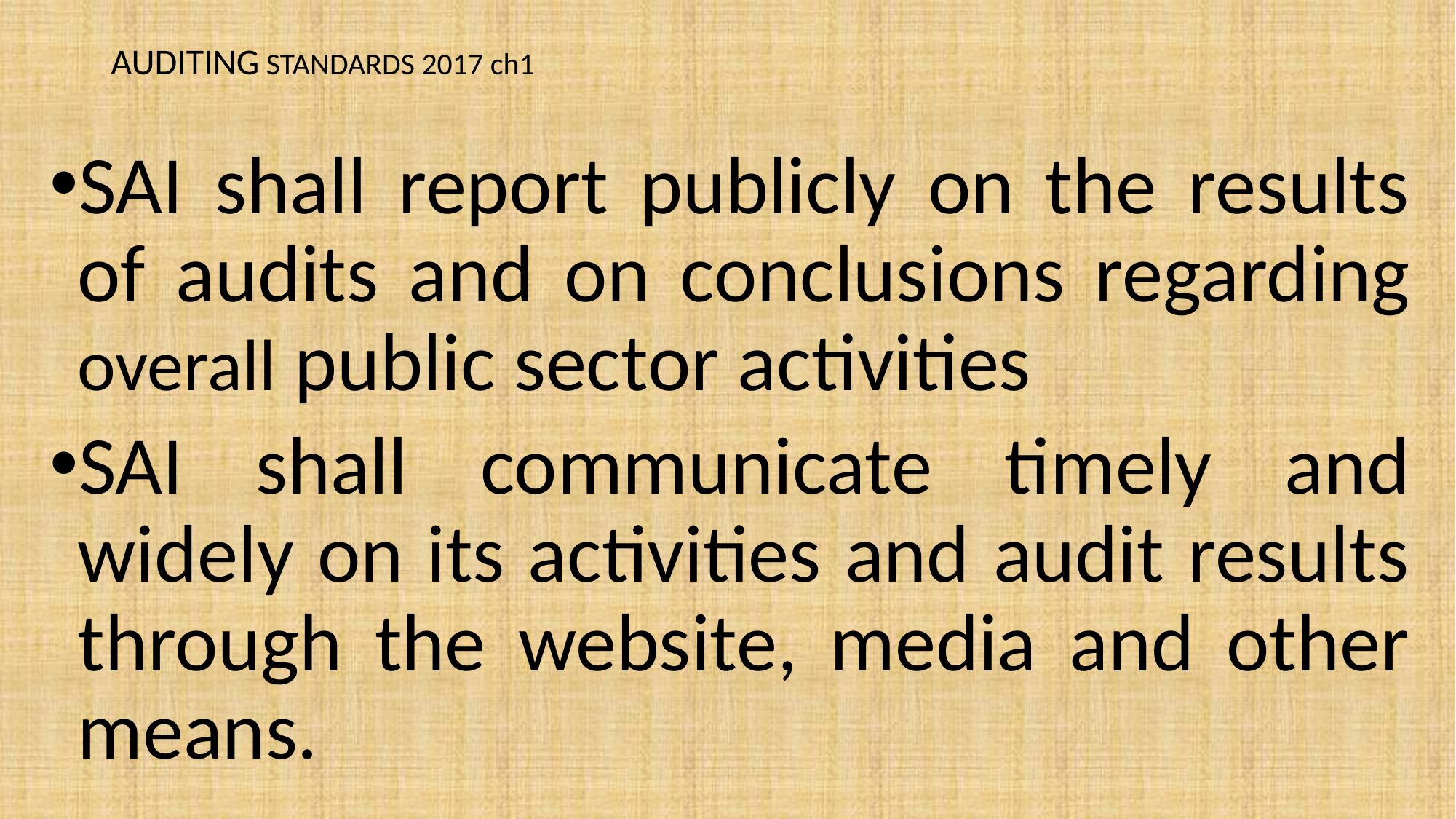

# AUDITING STANDARDS 2017 ch1
SAI shall report publicly on the results of audits and on conclusions regarding overall public sector activities
SAI shall communicate timely and widely on its activities and audit results through the website, media and other means.